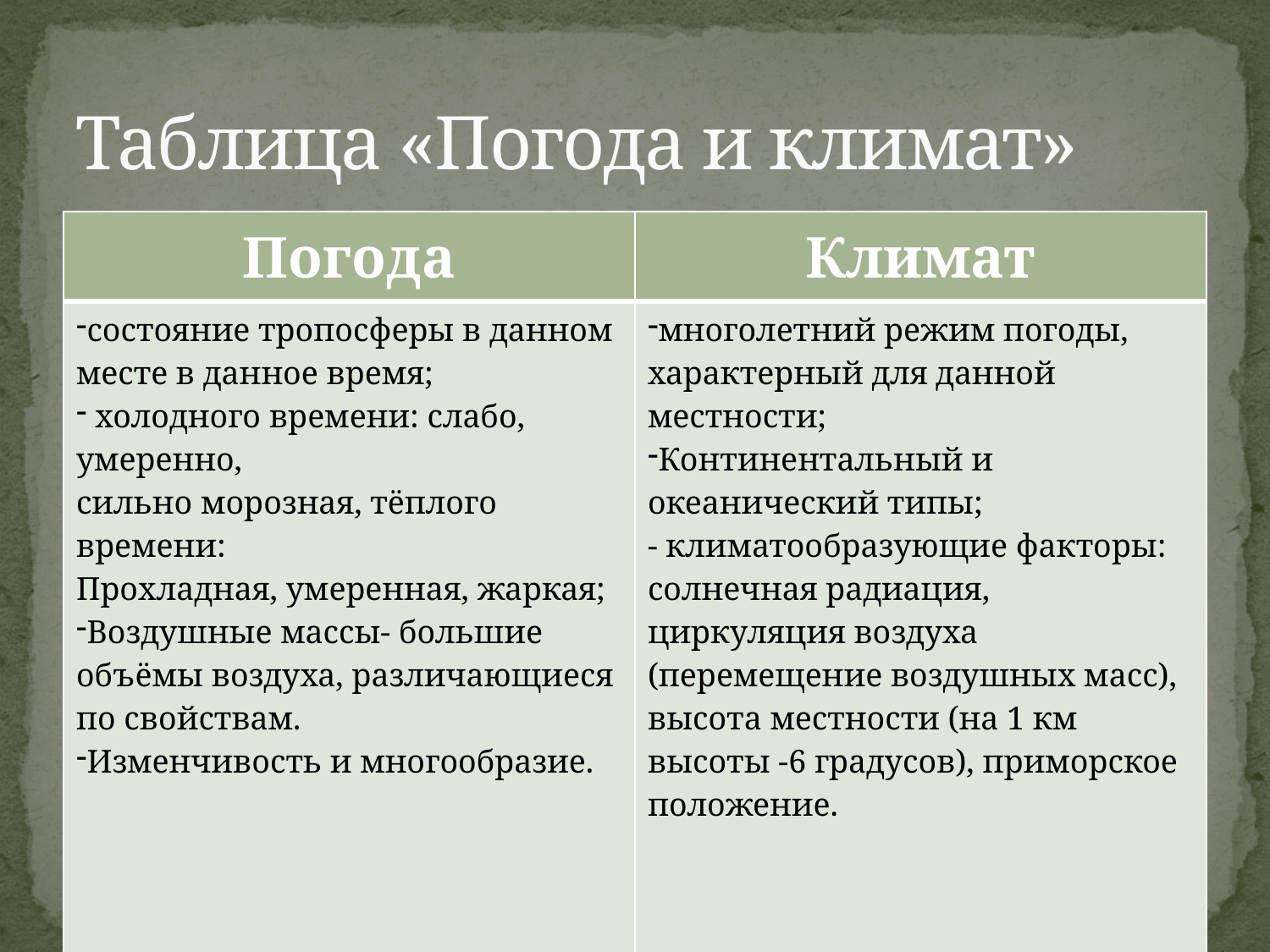

# Таблица «Погода и климат»
| Погода | Климат |
| --- | --- |
| состояние тропосферы в данном месте в данное время; холодного времени: слабо, умеренно, сильно морозная, тёплого времени: Прохладная, умеренная, жаркая; Воздушные массы- большие объёмы воздуха, различающиеся по свойствам. Изменчивость и многообразие. | многолетний режим погоды, характерный для данной местности; Континентальный и океанический типы; - климатообразующие факторы: солнечная радиация, циркуляция воздуха (перемещение воздушных масс), высота местности (на 1 км высоты -6 градусов), приморское положение. |